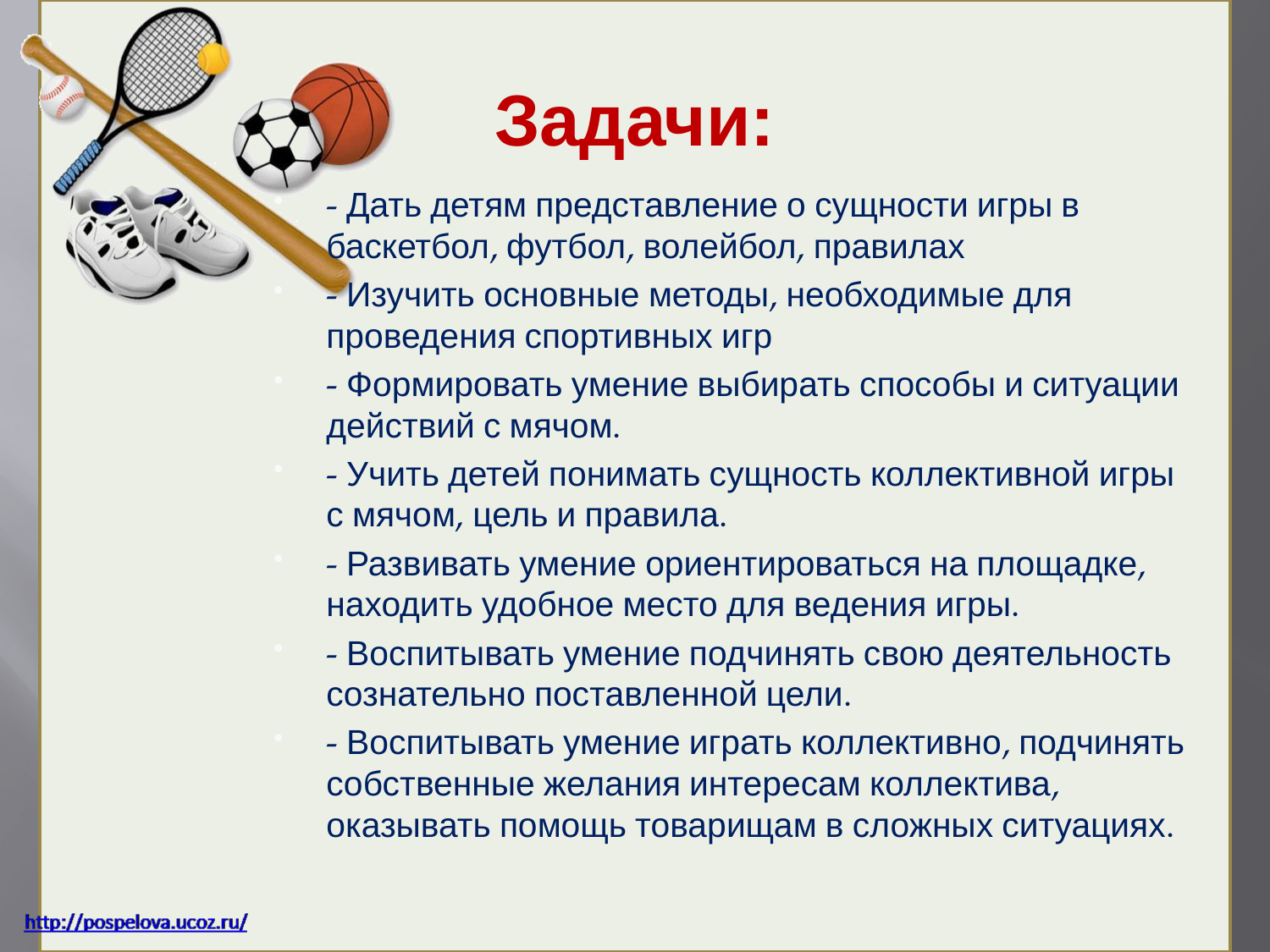

# Задачи:
- Дать детям представление о сущности игры в баскетбол, футбол, волейбол, правилах
- Изучить основные методы, необходимые для проведения спортивных игр
- Формировать умение выбирать способы и ситуации действий с мячом.
- Учить детей понимать сущность коллективной игры с мячом, цель и правила.
- Развивать умение ориентироваться на площадке, находить удобное место для ведения игры.
- Воспитывать умение подчинять свою деятельность сознательно поставленной цели.
- Воспитывать умение играть коллективно, подчинять собственные желания интересам коллектива, оказывать помощь товарищам в сложных ситуациях.